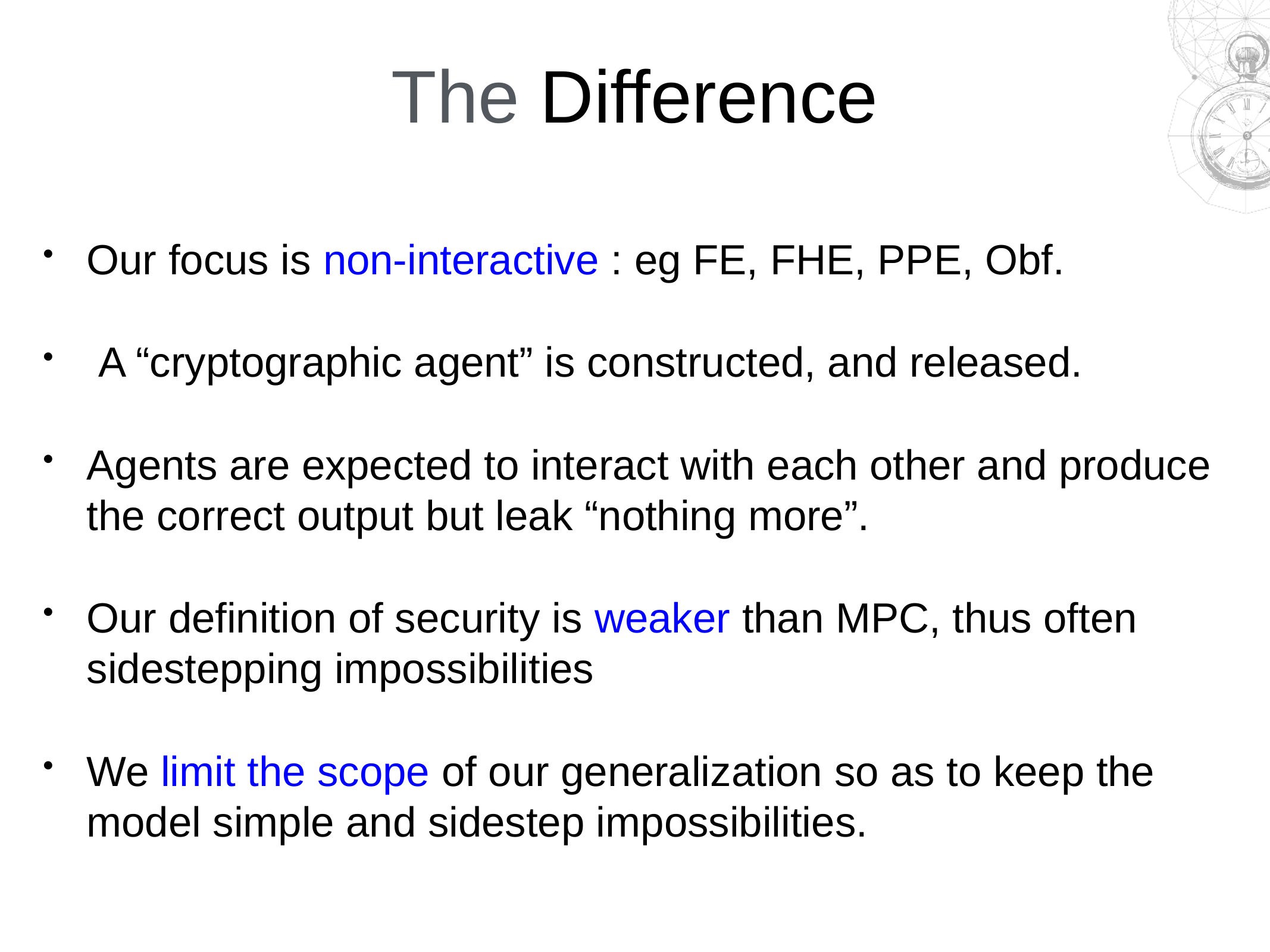

# The Difference
Our focus is non-interactive : eg FE, FHE, PPE, Obf.
 A “cryptographic agent” is constructed, and released.
Agents are expected to interact with each other and produce the correct output but leak “nothing more”.
Our definition of security is weaker than MPC, thus often sidestepping impossibilities
We limit the scope of our generalization so as to keep the model simple and sidestep impossibilities.